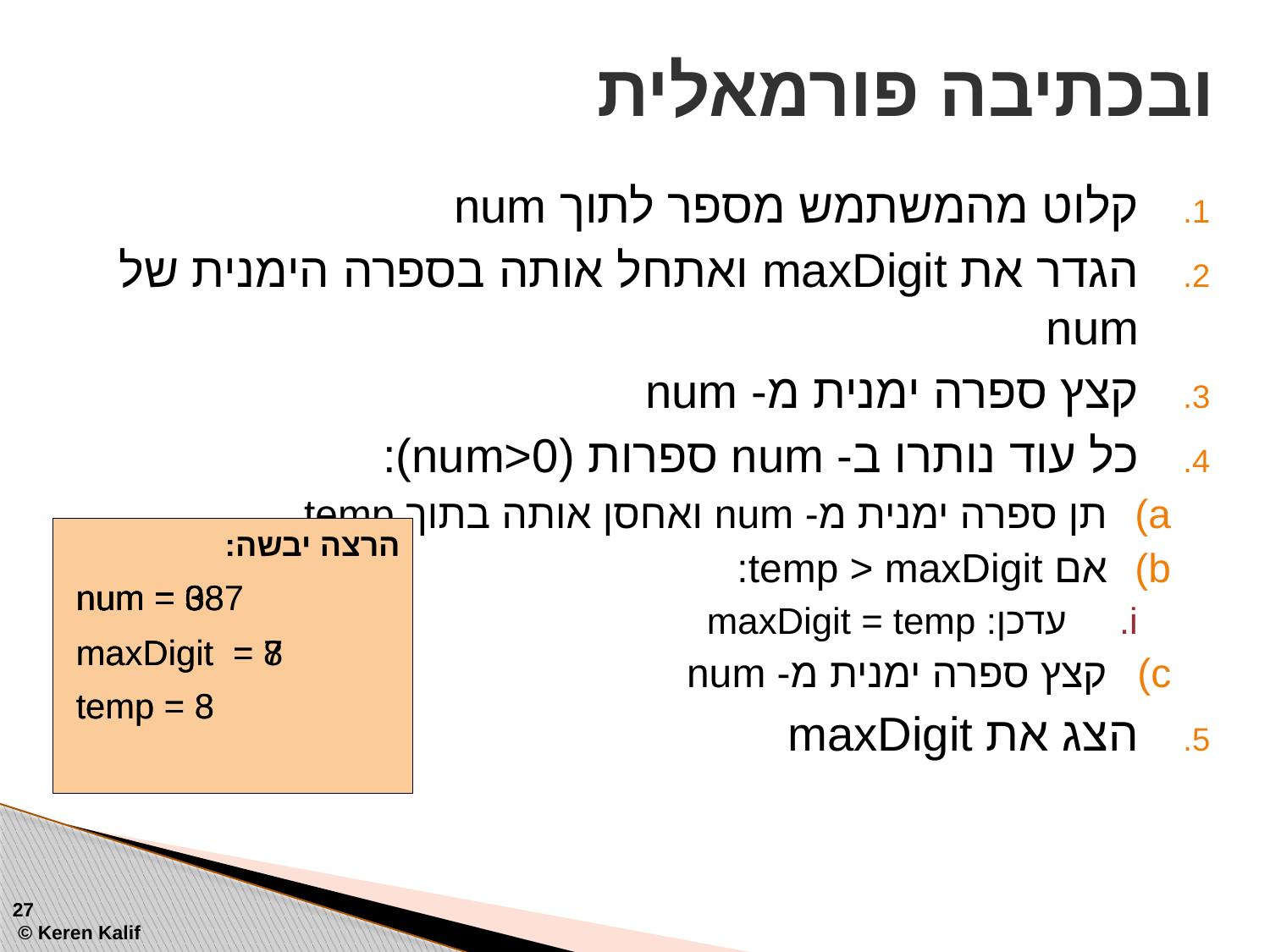

# ובכתיבה פורמאלית
קלוט מהמשתמש מספר לתוך num
הגדר את maxDigit ואתחל אותה בספרה הימנית של num
קצץ ספרה ימנית מ- num
כל עוד נותרו ב- num ספרות (num>0):
תן ספרה ימנית מ- num ואחסן אותה בתוך temp
אם temp > maxDigit:
עדכן: maxDigit = temp
קצץ ספרה ימנית מ- num
הצג את maxDigit
הרצה יבשה:
num = 387
num = 38
num = 3
num = 0
maxDigit  = 7
maxDigit  = 8
temp = 8
temp = 3
27
 © Keren Kalif